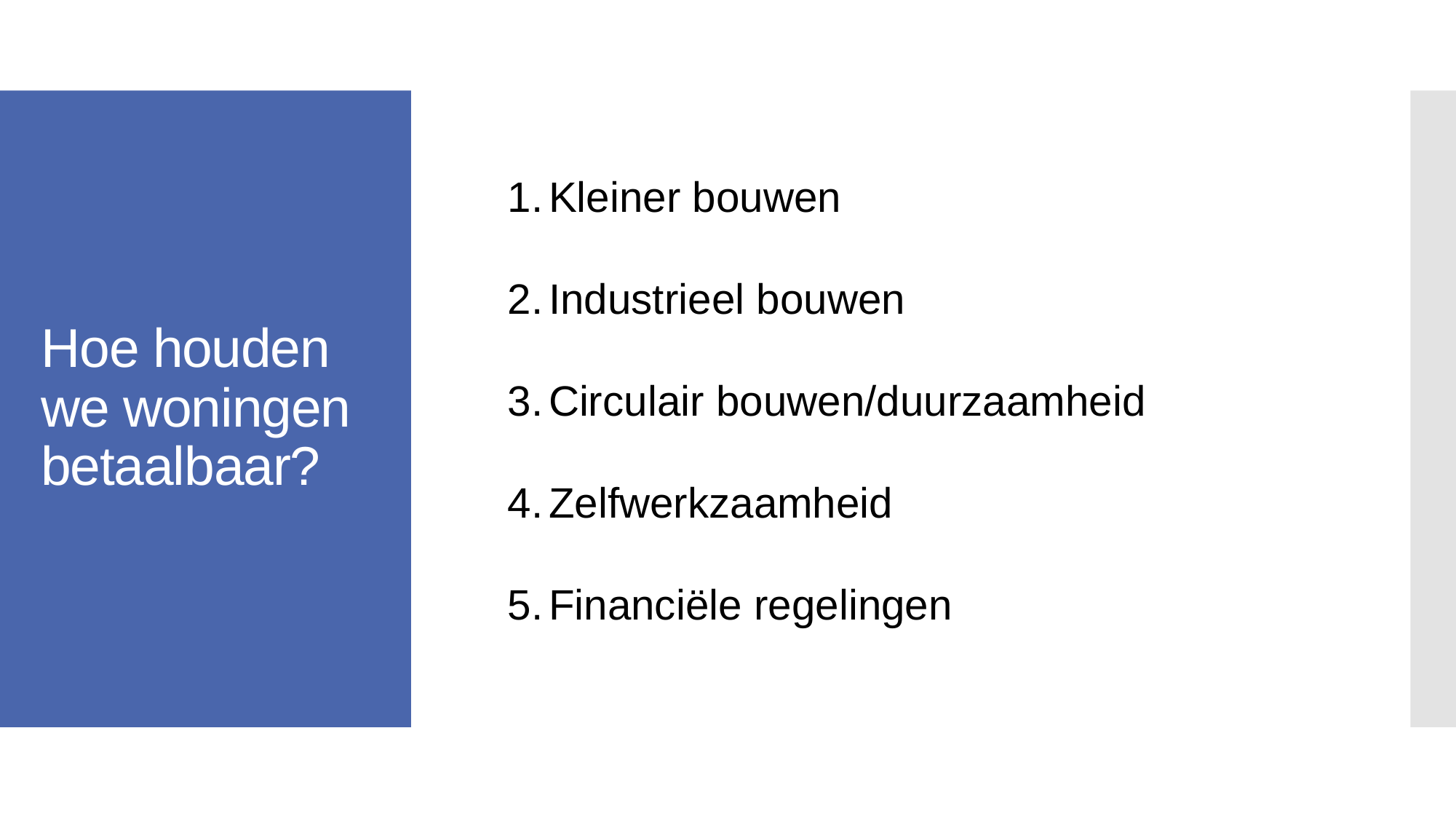

# Hoe houden we woningen betaalbaar?
Kleiner bouwen

Industrieel bouwen

Circulair bouwen/duurzaamheid

Zelfwerkzaamheid

Financiële regelingen